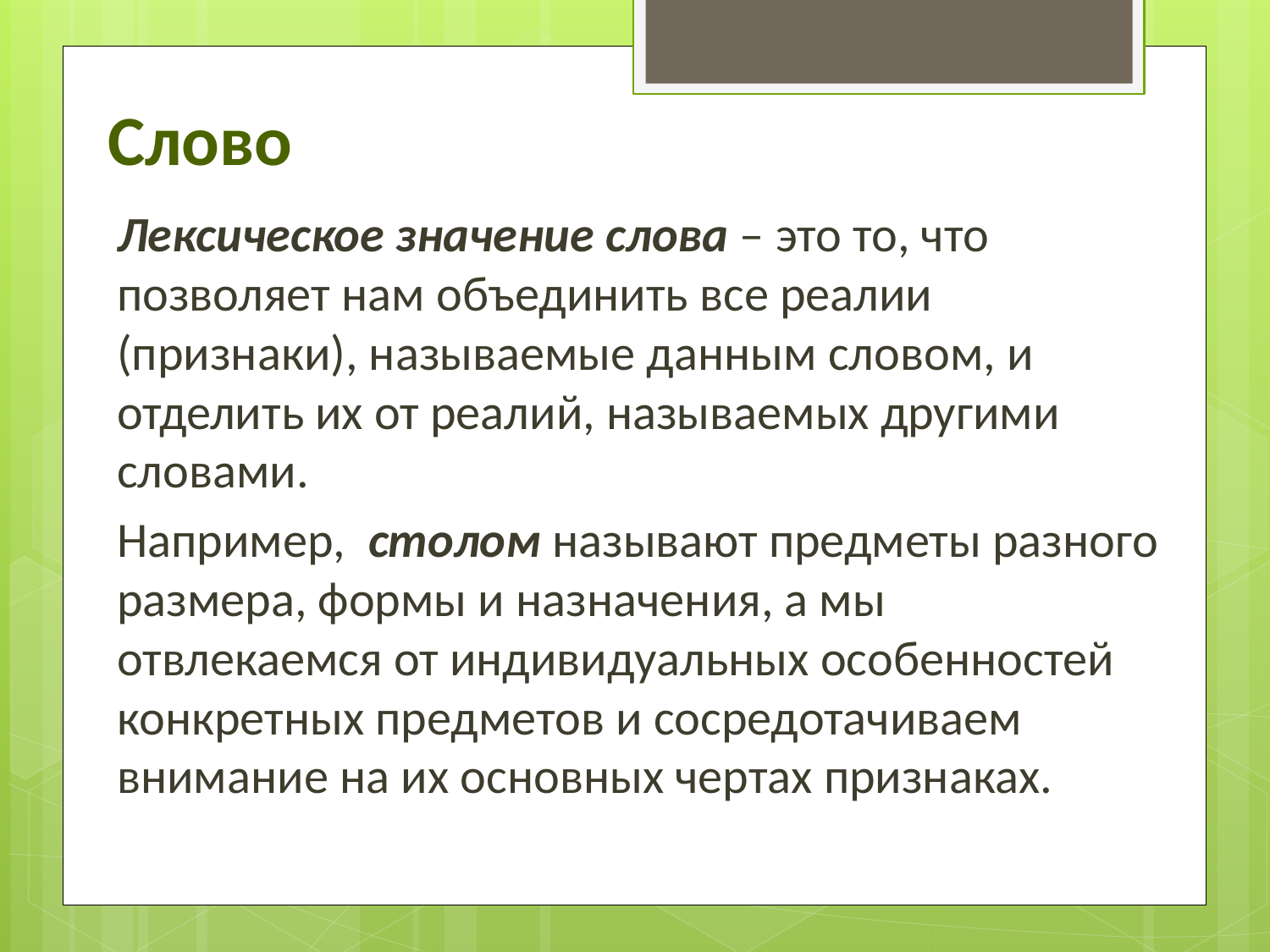

# Слово
Лексическое значение слова – это то, что позволяет нам объединить все реалии (признаки), называемые данным словом, и отделить их от реалий, называемых другими словами.
Например,  столом называют предметы разного размера, формы и назначения, а мы отвлекаемся от индивидуальных особенностей конкретных предметов и сосредотачиваем внимание на их основных чертах признаках.